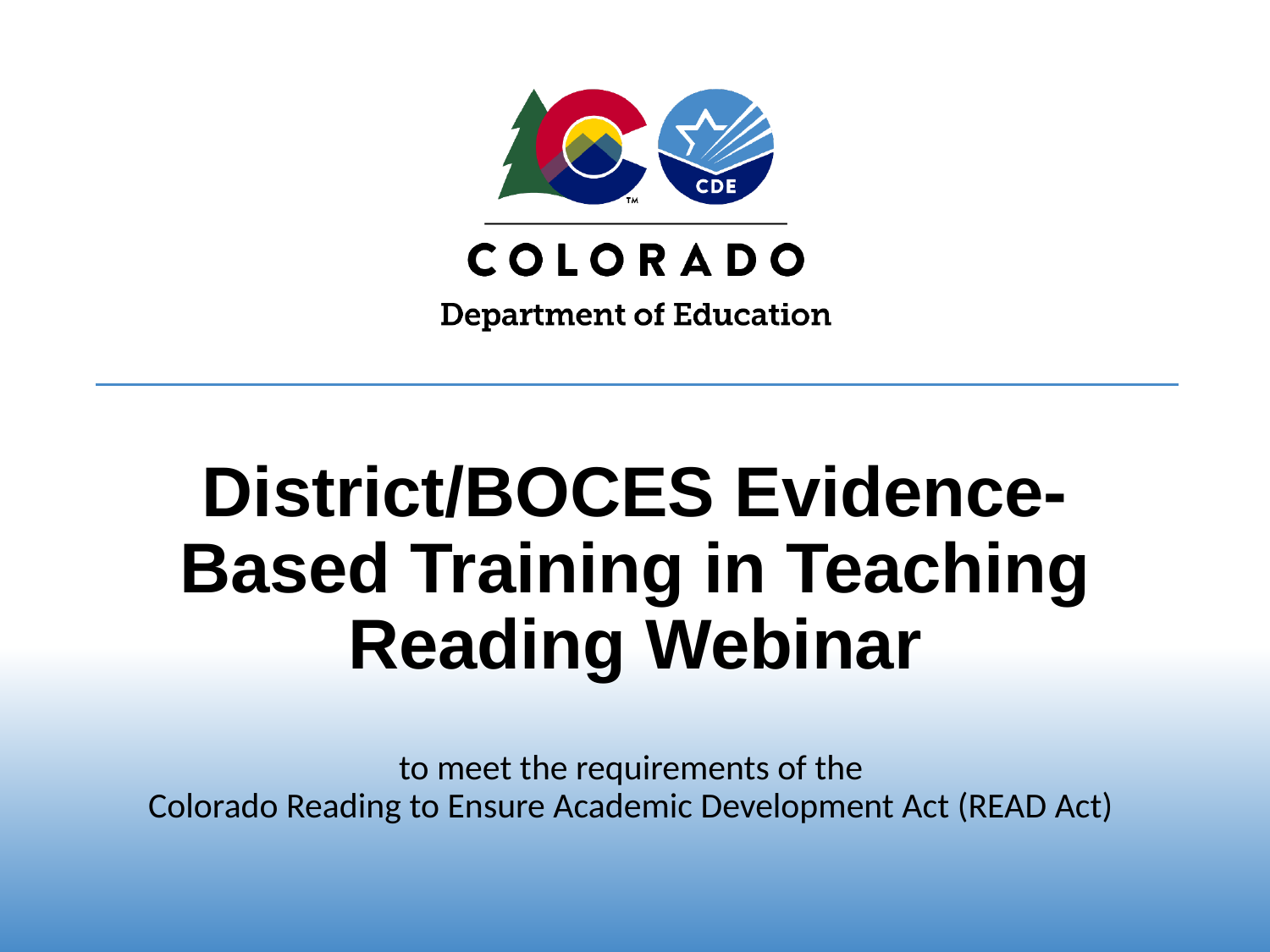

# District/BOCES Evidence-Based Training in Teaching Reading Webinar
to meet the requirements of the
Colorado Reading to Ensure Academic Development Act (READ Act)